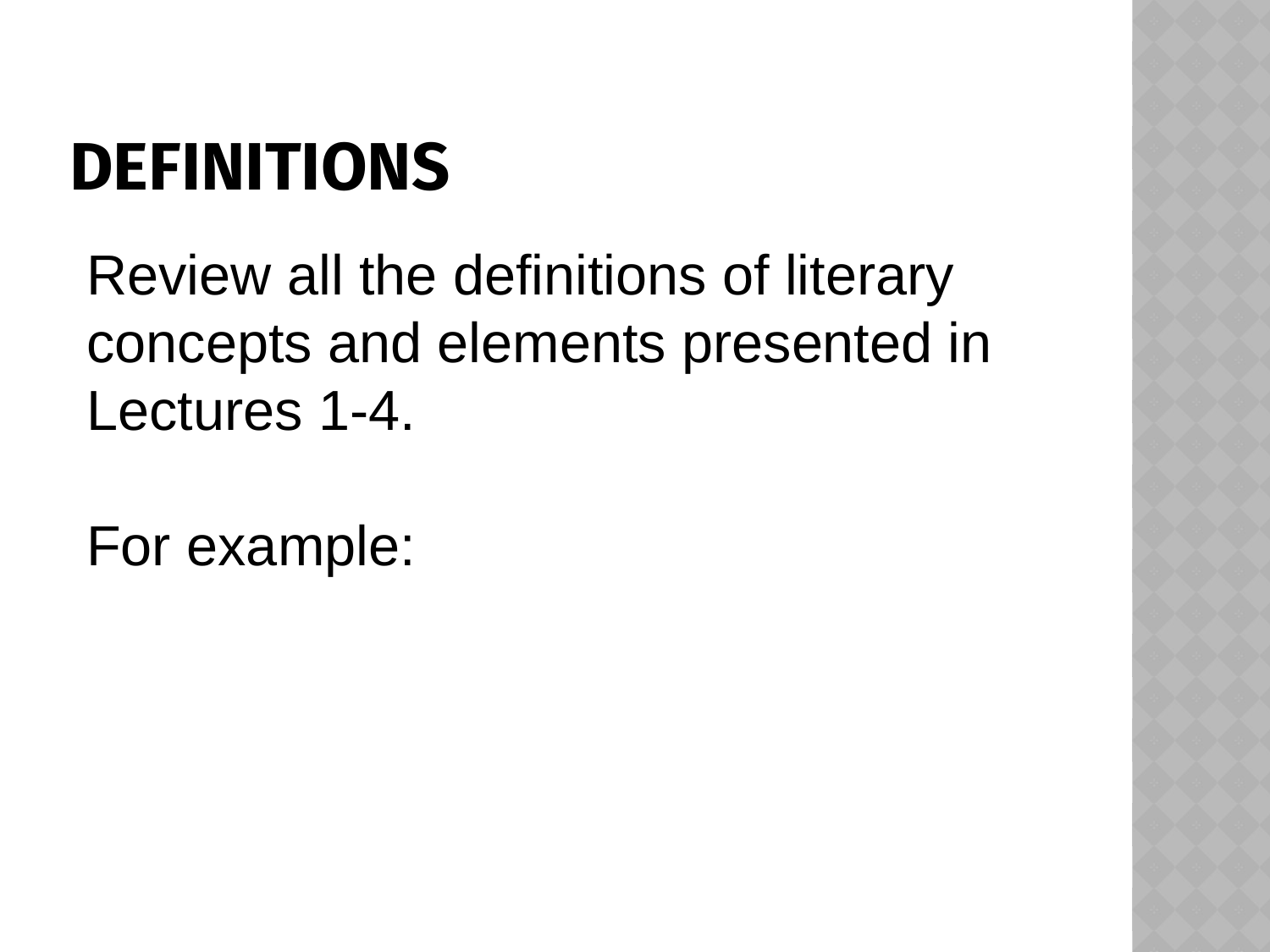

# definitions
Review all the definitions of literary concepts and elements presented in Lectures 1-4.

For example: